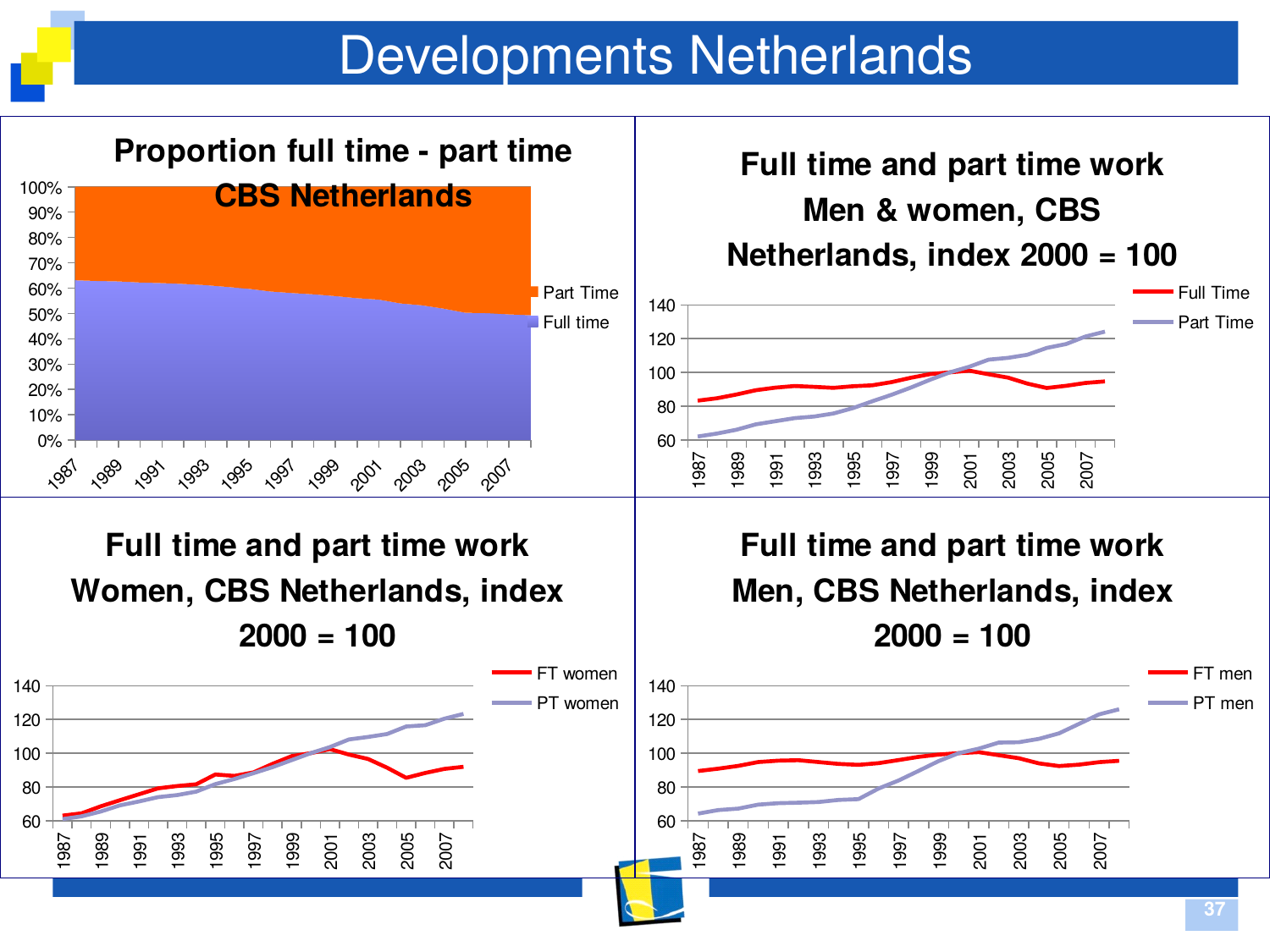

# Developments Netherlands

### Chart: Proportion full time - part time
CBS Netherlands

| Category | Full time | Part Time |
|---|---|---|
| 1987 | 0.631117604090577 | 0.368882395909423 |
| 1988 | 0.628397711015737 | 0.371602288984263 |
| 1989 | 0.626432789162904 | 0.373567210837096 |
| 1990 | 0.622151474530831 | 0.377848525469169 |
| 1991 | 0.619868637110016 | 0.380131362889983 |
| 1992 | 0.616378614117267 | 0.383621385882733 |
| 1993 | 0.611998064828253 | 0.388001935171746 |
| 1994 | 0.60474815527751 | 0.39525184472249 |
| 1995 | 0.597302806962522 | 0.402697193037478 |
| 1996 | 0.586713607837135 | 0.413286392162865 |
| 1997 | 0.580525456434615 | 0.419474543565385 |
| 1998 | 0.575436587460636 | 0.424563412539364 |
| 1999 | 0.568562335685623 | 0.431437664314377 |
| 2000 | 0.560264543123228 | 0.439735456876771 |
| 2001 | 0.554703003042731 | 0.445296996957269 |
| 2002 | 0.539503089259892 | 0.460496910740108 |
| 2003 | 0.532010582010582 | 0.467989417989418 |
| 2004 | 0.51860278372591 | 0.48139721627409 |
| 2005 | 0.502467653728158 | 0.497532346271842 |
| 2006 | 0.501049042748492 | 0.498950957251508 |
| 2007 | 0.496237724780003 | 0.503762275219998 |
| 2008 | 0.492788160040135 | 0.507211839959865 |

### Chart: Full time and part time work
Men & women, CBS Netherlands, index 2000 = 100

| Category | Full Time | Part Time |
|---|---|---|
| 1987 | 83.25704649482053 | 62.00122774708409 |
| 1988 | 84.65430016863397 | 63.78146101903003 |
| 1989 | 86.89472416285233 | 66.02209944751381 |
| 1990 | 89.44832570464948 | 69.21424186617556 |
| 1991 | 90.941941700795 | 71.05586249232651 |
| 1992 | 91.92965550469766 | 72.8974831184776 |
| 1993 | 91.42375331245465 | 73.84898710865549 |
| 1994 | 90.82148879787992 | 75.62922038060158 |
| 1995 | 91.7610214406167 | 78.82136279926335 |
| 1996 | 92.33919537460851 | 82.87292817679544 |
| 1997 | 94.2182606600819 | 86.7403314917127 |
| 1998 | 96.84413394362802 | 91.03744628606508 |
| 1999 | 98.98819561551433 | 95.70288520564763 |
| 2000 | 100.0 | 100.0 |
| 2001 | 101.0118043844857 | 103.3149171270718 |
| 2002 | 98.86774271259922 | 107.5199508901166 |
| 2003 | 96.89231510479392 | 108.5942295887047 |
| 2004 | 93.35099975909418 | 110.4051565377532 |
| 2005 | 90.74921705613104 | 114.487415592388 |
| 2006 | 92.05010840761261 | 116.7894413750767 |
| 2007 | 93.73644904842205 | 121.2400245549417 |
| 2008 | 94.65189111057566 | 124.1252302025783 |

### Chart: Full time and part time work Women, CBS Netherlands, index 2000 = 100

| Category | FT women | PT women |
|---|---|---|
| 1987 | 63.00518134715026 | 60.96014492753623 |
| 1988 | 64.35233160621758 | 62.59057971014492 |
| 1989 | 68.4974093264248 | 65.44384057971016 |
| 1990 | 72.12435233160608 | 69.0670289855073 |
| 1991 | 75.64766839378238 | 71.37681159420288 |
| 1992 | 79.17098445595855 | 73.95833333333327 |
| 1993 | 80.51813471502591 | 75.18115942028984 |
| 1994 | 81.55440414507773 | 77.2192028985507 |
| 1995 | 87.35751295336787 | 81.65760869565217 |
| 1996 | 86.5284974093264 | 84.69202898550724 |
| 1997 | 88.60103626943005 | 88.13405797101449 |
| 1998 | 93.67875647668372 | 91.75724637681158 |
| 1999 | 98.23834196891191 | 95.8786231884058 |
| 2000 | 100.0 | 100.0 |
| 2001 | 102.3834196891192 | 103.5778985507246 |
| 2002 | 99.17098445595855 | 108.106884057971 |
| 2003 | 96.58031088082895 | 109.6014492753623 |
| 2004 | 91.39896373056995 | 111.322463768116 |
| 2005 | 85.38860103626932 | 115.8061594202898 |
| 2006 | 88.2901554404145 | 116.5307971014493 |
| 2007 | 90.67357512953355 | 120.4257246376812 |
| 2008 | 91.91709844559585 | 123.233695652174 |

### Chart: Full time and part time work
Men, CBS Netherlands, index 2000 = 100

| Category | FT men | PT men |
|---|---|---|
| 1987 | 89.39108600125547 | 64.19047619047606 |
| 1988 | 90.80351537978655 | 66.28571428571426 |
| 1989 | 92.46704331450094 | 67.14285714285705 |
| 1990 | 94.72693032015059 | 69.52380952380948 |
| 1991 | 95.57438794726923 | 70.38095238095238 |
| 1992 | 95.82548650345245 | 70.66666666666667 |
| 1993 | 94.72693032015059 | 71.0476190476191 |
| 1994 | 93.62837413684855 | 72.2857142857143 |
| 1995 | 93.06340238543628 | 72.7619047619048 |
| 1996 | 94.06779661016948 | 79.0476190476191 |
| 1997 | 95.91964846202134 | 83.80952380952381 |
| 1998 | 97.80288763339604 | 89.52380952380948 |
| 1999 | 99.18392969240428 | 95.33333333333327 |
| 2000 | 100.0 | 100.0 |
| 2001 | 100.5963590709353 | 102.6666666666667 |
| 2002 | 98.7758945386063 | 106.2857142857143 |
| 2003 | 96.98681732580037 | 106.4761904761905 |
| 2004 | 93.94224733207784 | 108.4761904761905 |
| 2005 | 92.37288135593212 | 111.7142857142857 |
| 2006 | 93.18895166352786 | 117.3333333333333 |
| 2007 | 94.6641556811049 | 122.9523809523809 |
| 2008 | 95.4802259887006 | 126.0 |
37